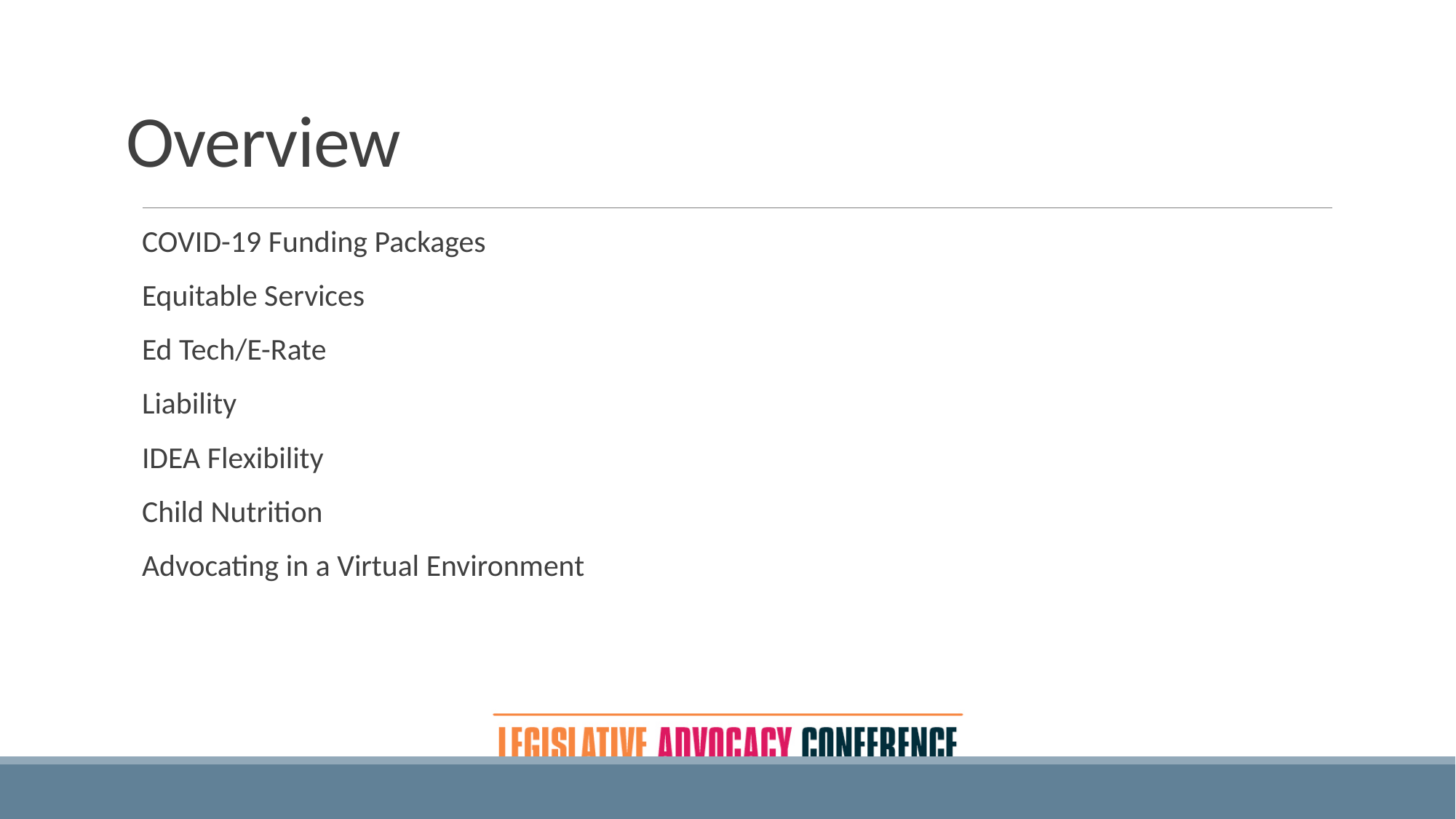

# Overview
COVID-19 Funding Packages
Equitable Services
Ed Tech/E-Rate
Liability
IDEA Flexibility
Child Nutrition
Advocating in a Virtual Environment